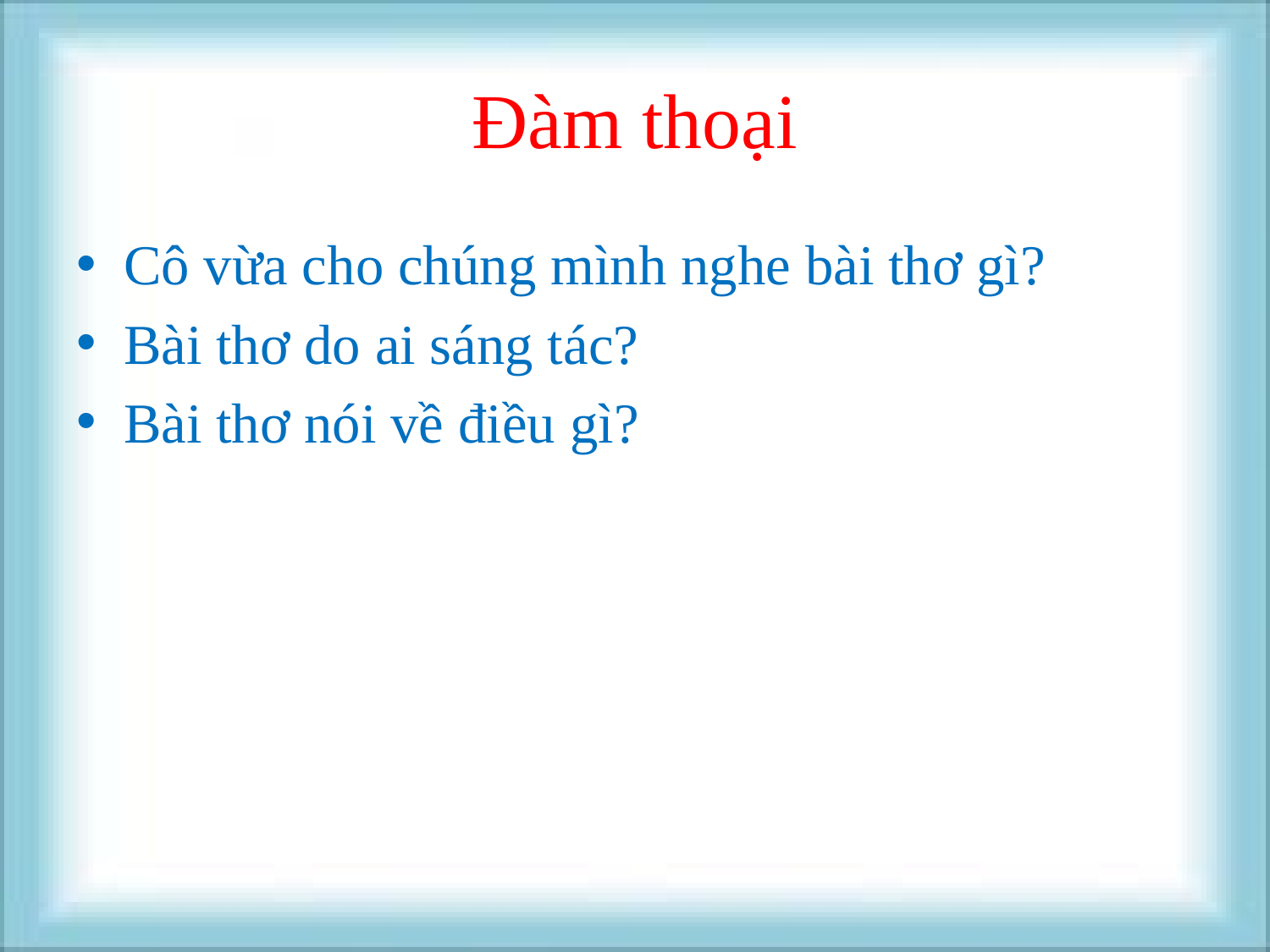

# Đàm thoại
Cô vừa cho chúng mình nghe bài thơ gì?
Bài thơ do ai sáng tác?
Bài thơ nói về điều gì?